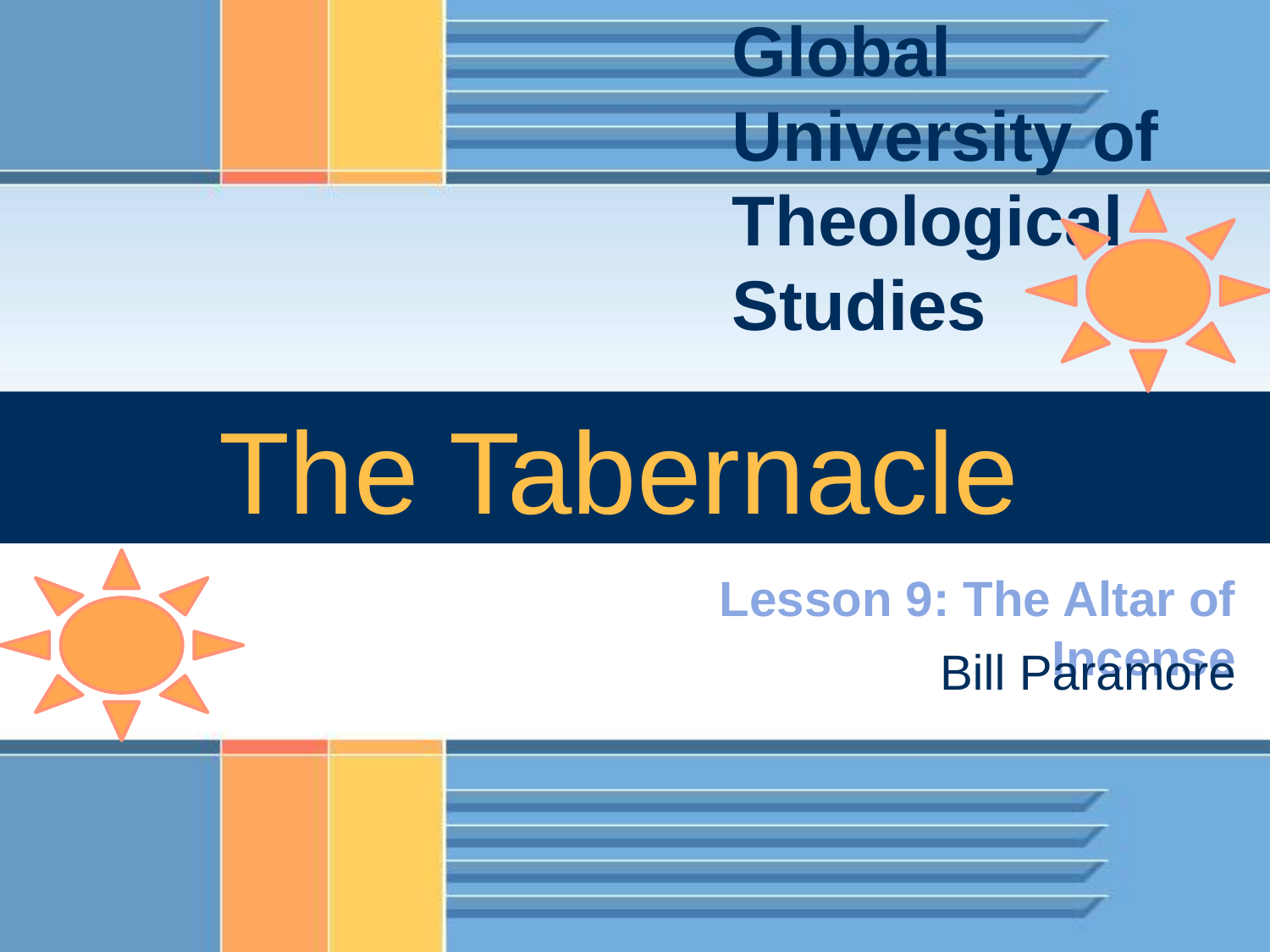

Global University of Theological Studies

The Tabernacle

Lesson 9: The Altar of Incense
Bill Paramore